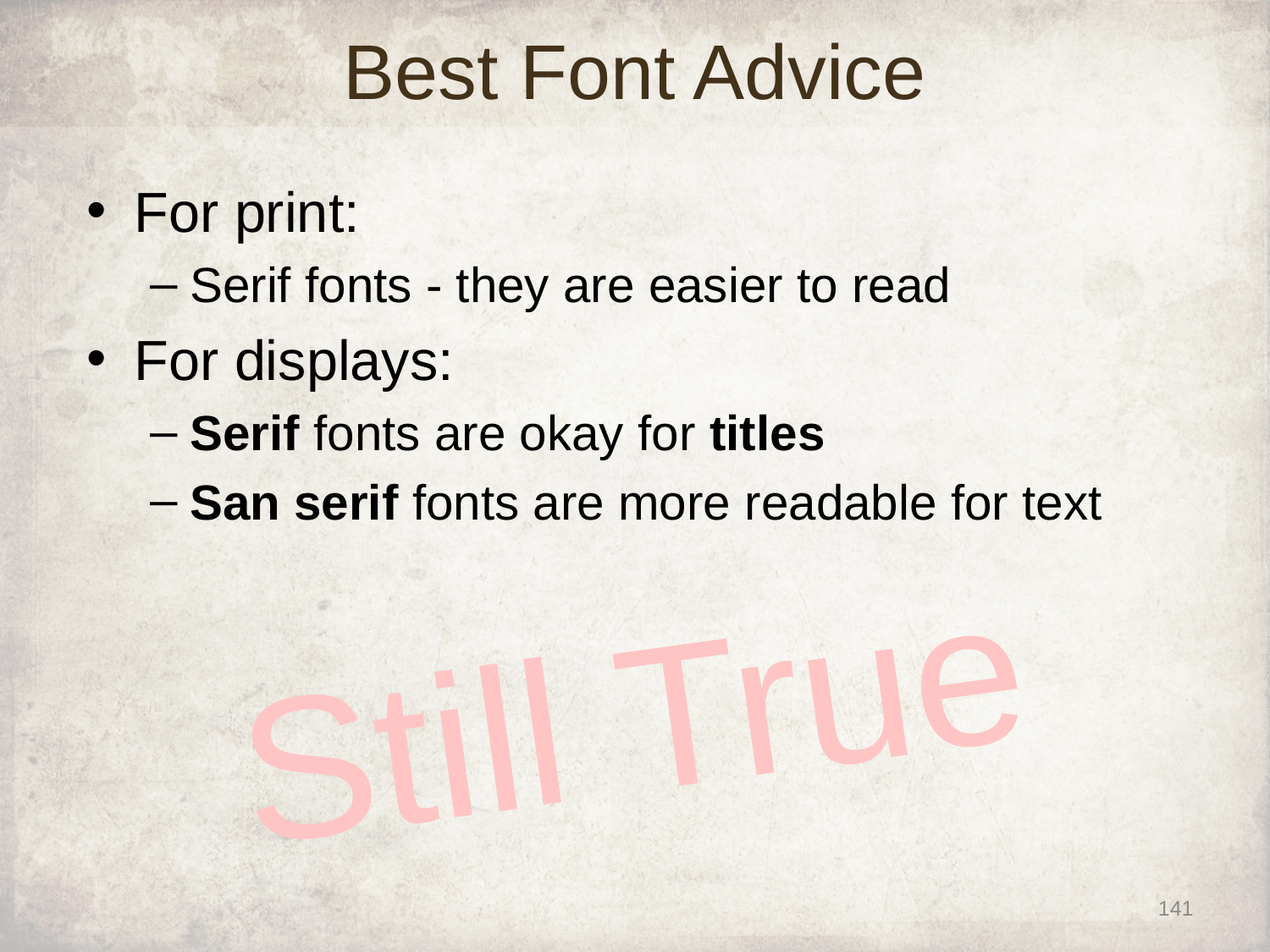

# Best Font Advice
For print:
Serif fonts - they are easier to read
For displays:
Serif fonts are okay for titles
San serif fonts are more readable for text
Still True
141